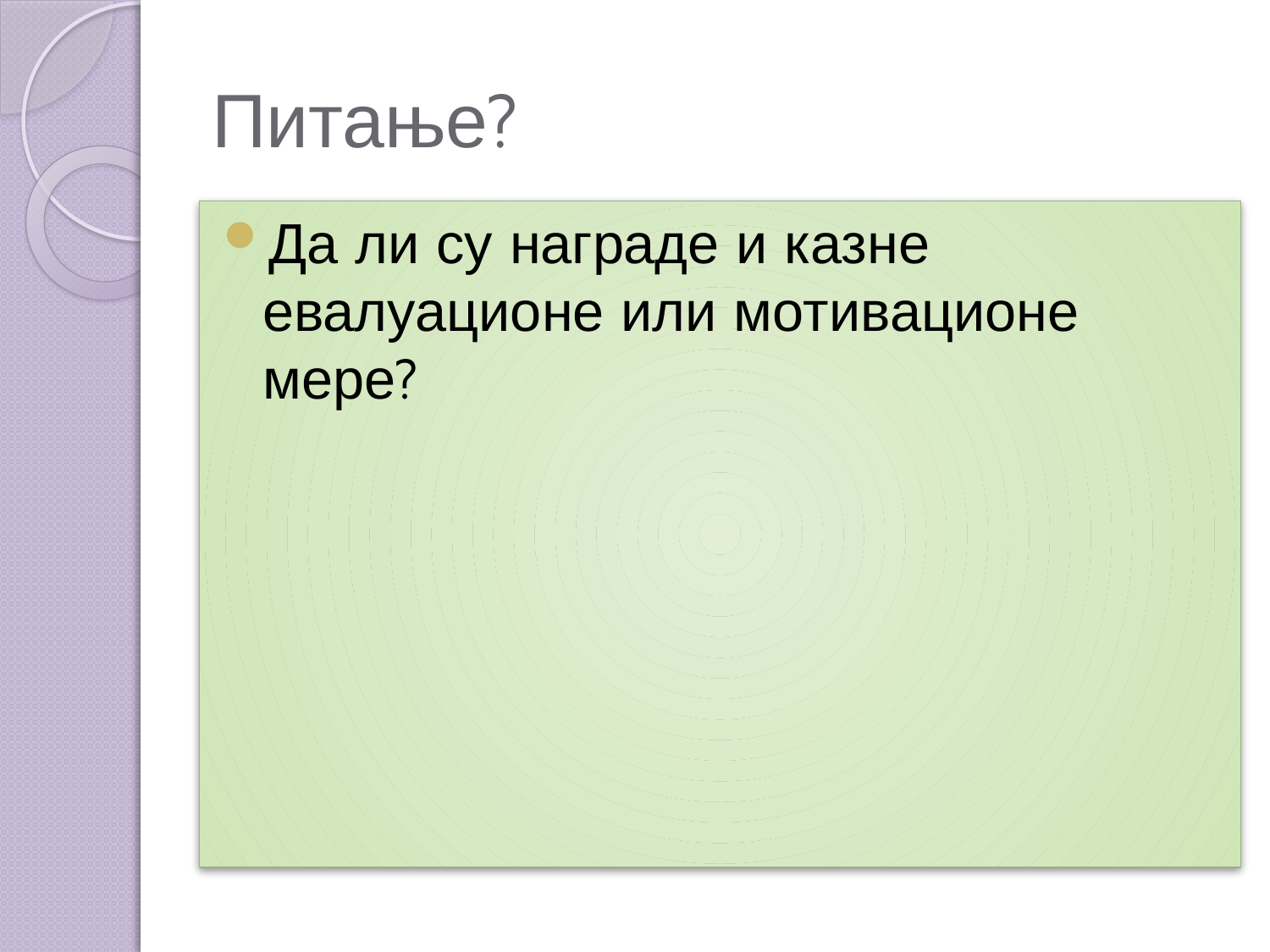

# Питање?
Да ли су награде и казне евалуационе или мотивационе мере?